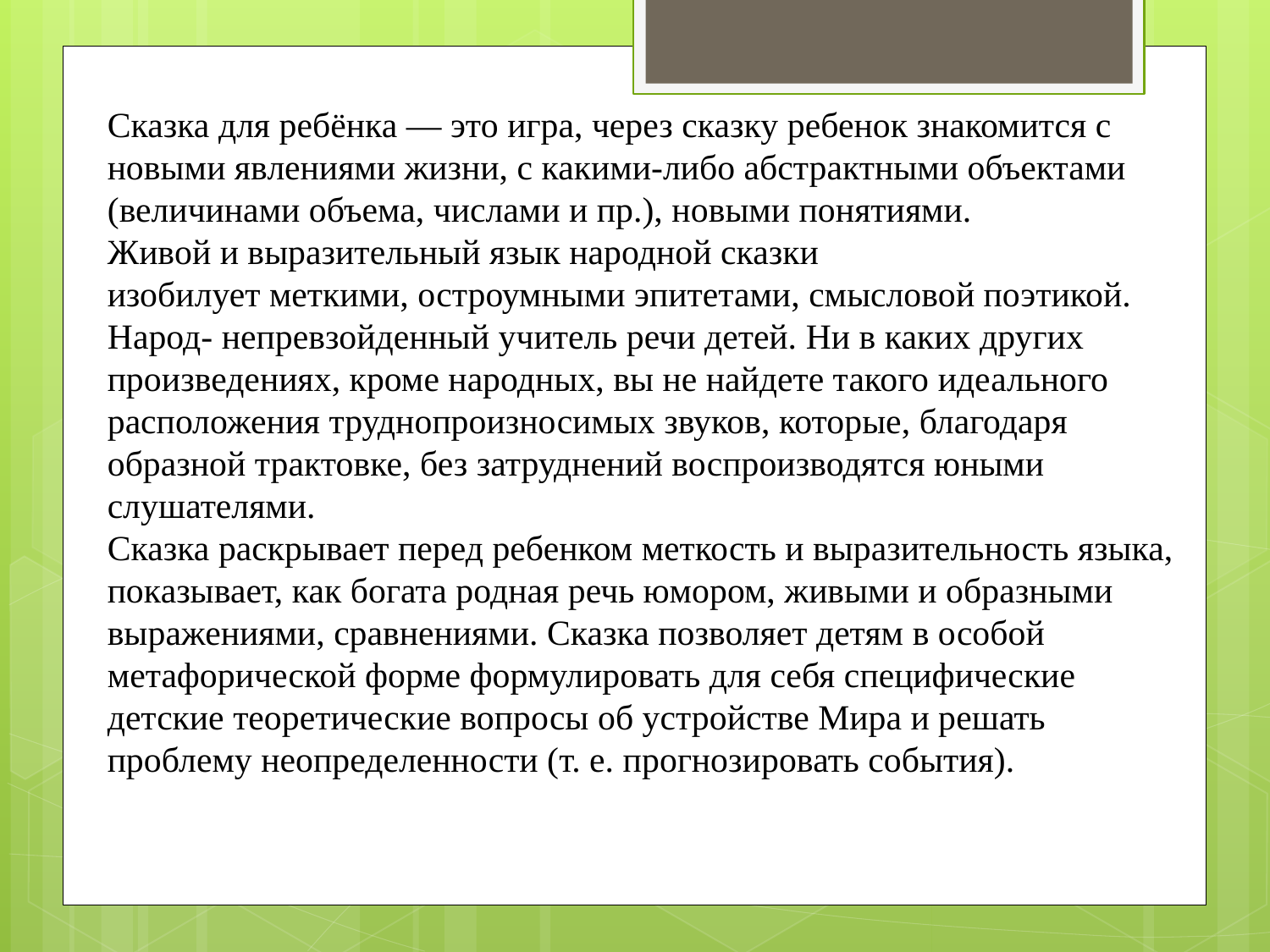

Сказка для ребёнка — это игра, через сказку ребенок знакомится с новыми явлениями жизни, с какими-либо абстрактными объектами (величинами объема, числами и пр.), новыми понятиями.
Живой и выразительный язык народной сказки
изобилует меткими, остроумными эпитетами, смысловой поэтикой. Народ- непревзойденный учитель речи детей. Ни в каких других произведениях, кроме народных, вы не найдете такого идеального расположения труднопроизносимых звуков, которые, благодаря образной трактовке, без затруднений воспроизводятся юными слушателями.
Сказка раскрывает перед ребенком меткость и выразительность языка, показывает, как богата родная речь юмором, живыми и образными выражениями, сравнениями. Сказка позволяет детям в особой метафорической форме формулировать для себя специфические детские теоретические вопросы об устройстве Мира и решать проблему неопределенности (т. е. прогнозировать события).